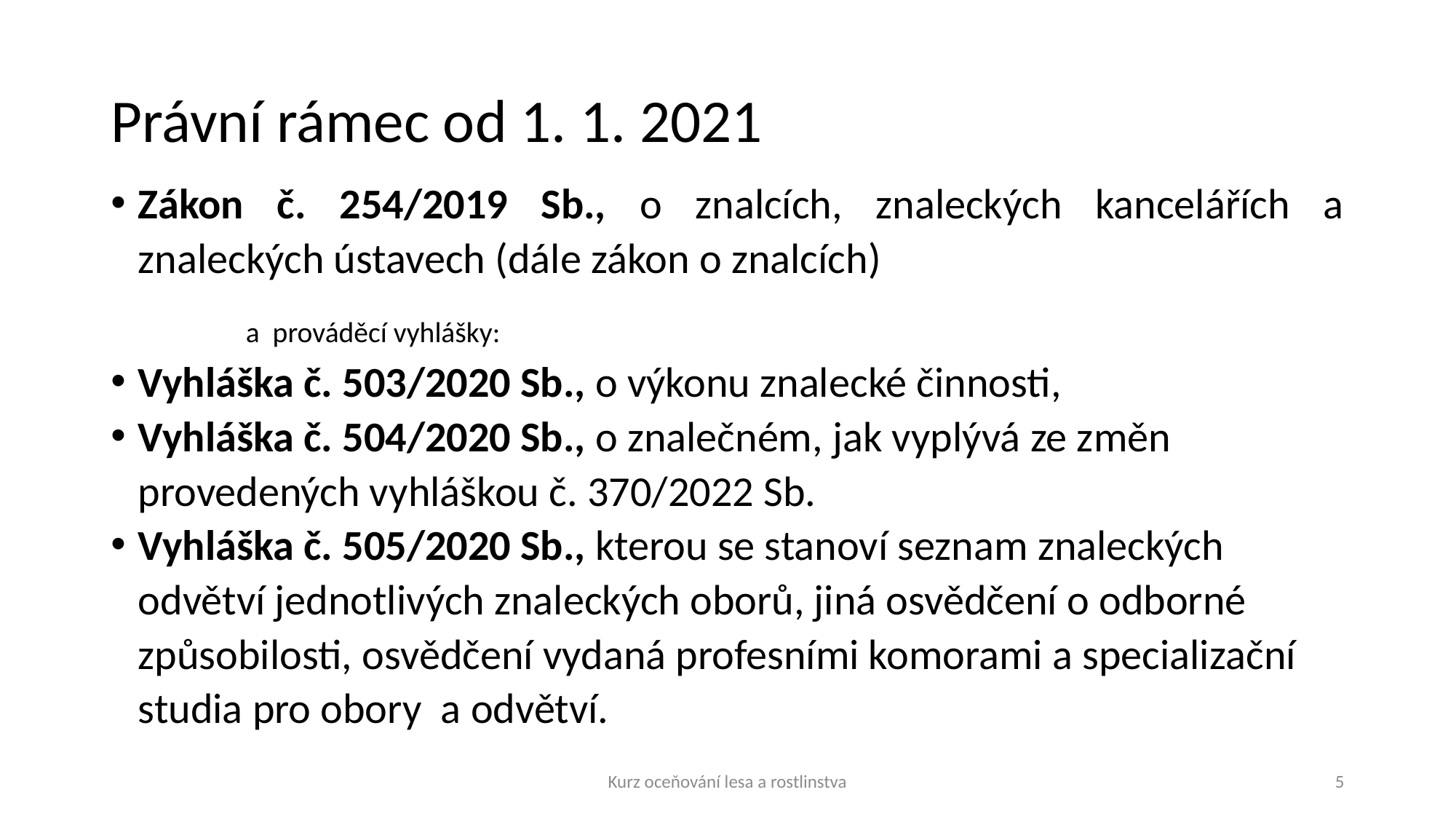

# Právní rámec od 1. 1. 2021
Zákon č. 254/2019 Sb., o znalcích, znaleckých kancelářích a znaleckých ústavech (dále zákon o znalcích)
              a  prováděcí vyhlášky:
Vyhláška č. 503/2020 Sb., o výkonu znalecké činnosti,
Vyhláška č. 504/2020 Sb., o znalečném, jak vyplývá ze změn provedených vyhláškou č. 370/2022 Sb.
Vyhláška č. 505/2020 Sb., kterou se stanoví seznam znaleckých odvětví jednotlivých znaleckých oborů, jiná osvědčení o odborné způsobilosti, osvědčení vydaná profesními komorami a specializační studia pro obory  a odvětví.

Kurz oceňování lesa a rostlinstva
5